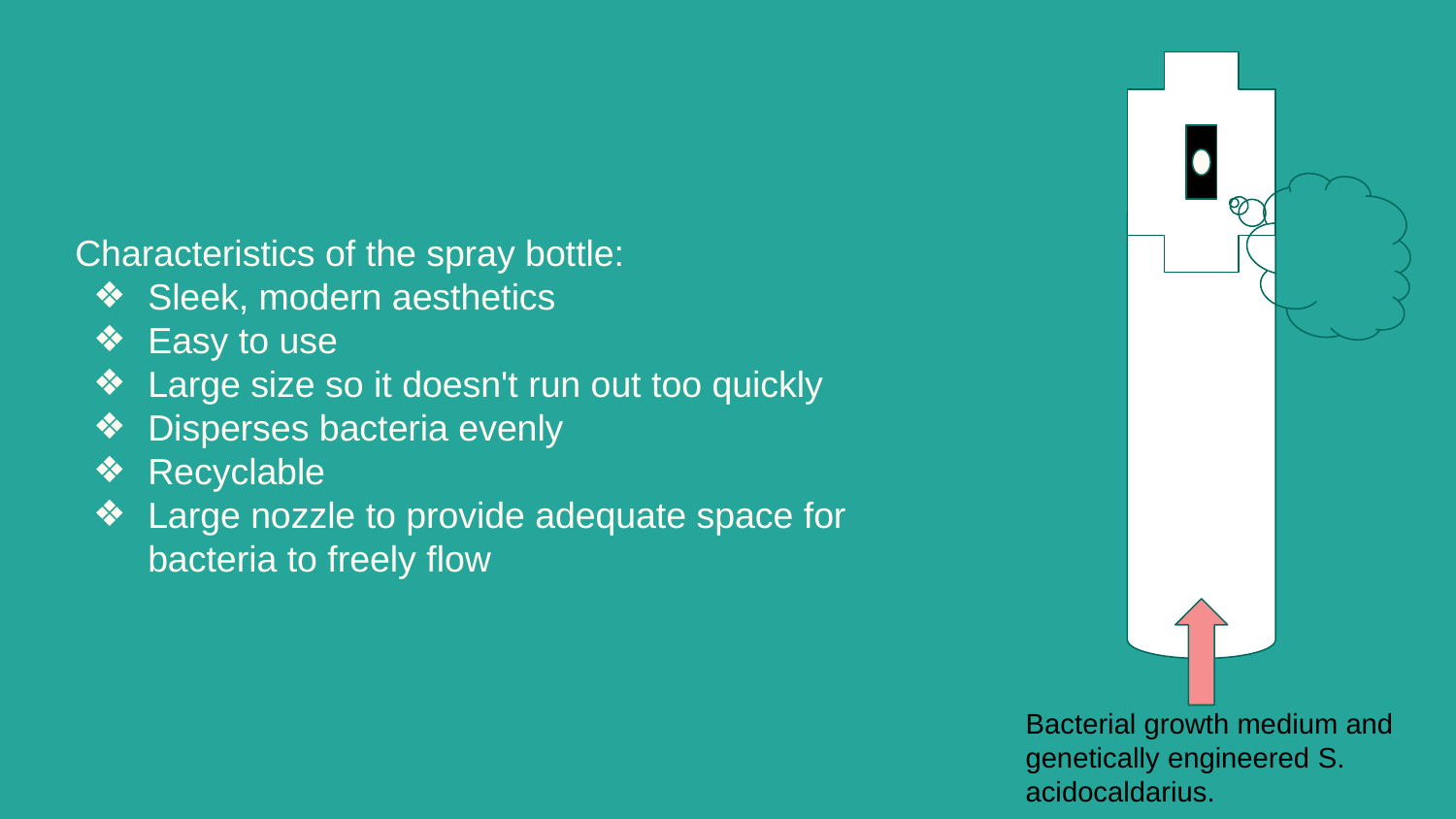

# Characteristics of the spray bottle:
Sleek, modern aesthetics
Easy to use
Large size so it doesn't run out too quickly
Disperses bacteria evenly
Recyclable
Large nozzle to provide adequate space for bacteria to freely flow

Bacterial growth medium and genetically engineered S. acidocaldarius.